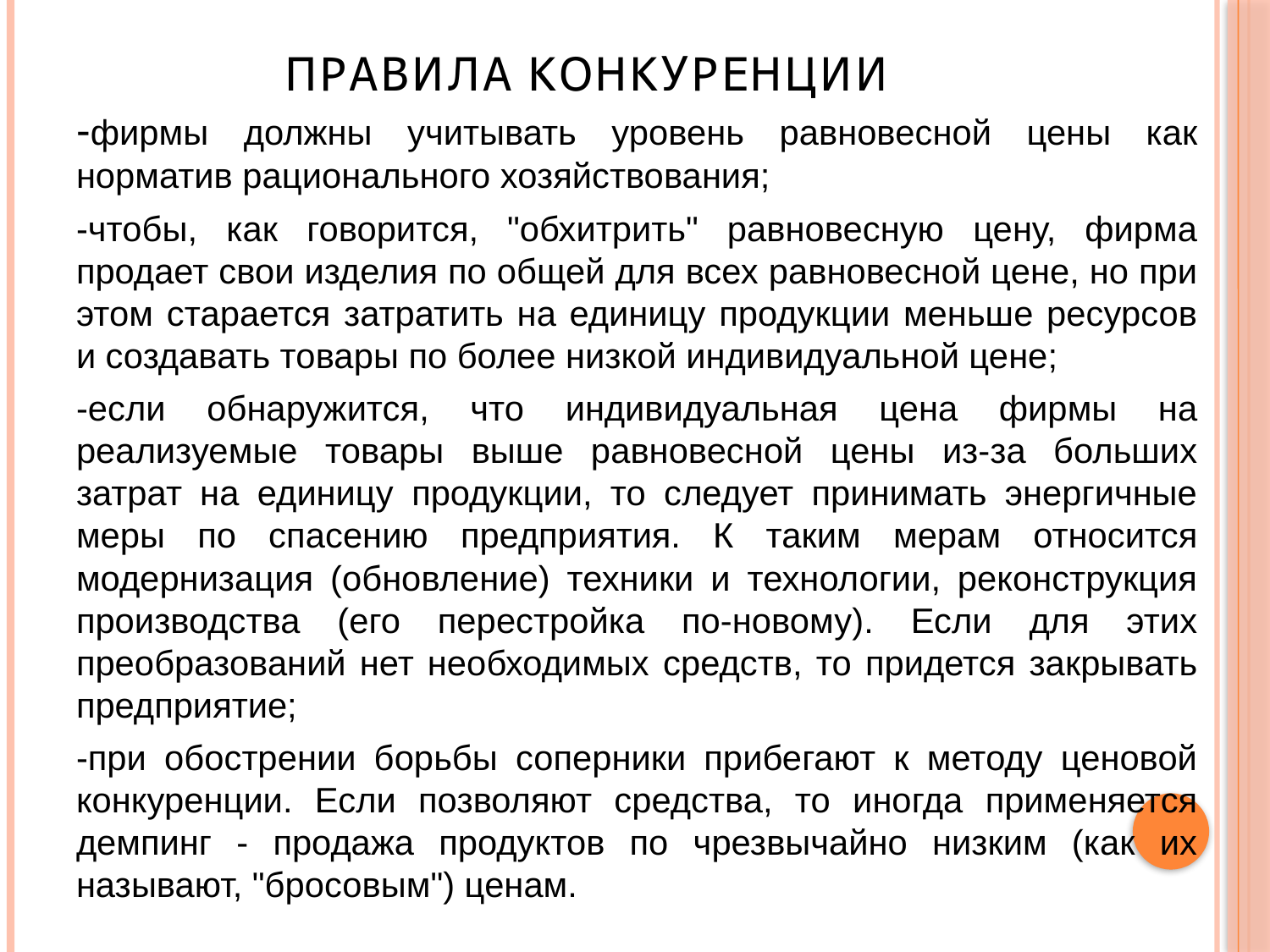

# Правила конкуренции
-фирмы должны учитывать уровень равновесной цены как норматив рационального хозяйствования;
-чтобы, как говорится, "обхитрить" равновесную цену, фирма продает свои изделия по общей для всех равновесной цене, но при этом старается затратить на единицу продукции меньше ресурсов и создавать товары по более низкой индивидуальной цене;
-если обнаружится, что индивидуальная цена фирмы на реализуемые товары выше равновесной цены из-за больших затрат на единицу продукции, то следует принимать энергичные меры по спасению предприятия. К таким мерам относится модернизация (обновление) техники и технологии, реконструкция производства (его перестройка по-новому). Если для этих преобразований нет необходимых средств, то придется закрывать предприятие;
-при обострении борьбы соперники прибегают к методу ценовой конкуренции. Если позволяют средства, то иногда применяется демпинг - продажа продуктов по чрезвычайно низким (как их называют, "бросовым") ценам.